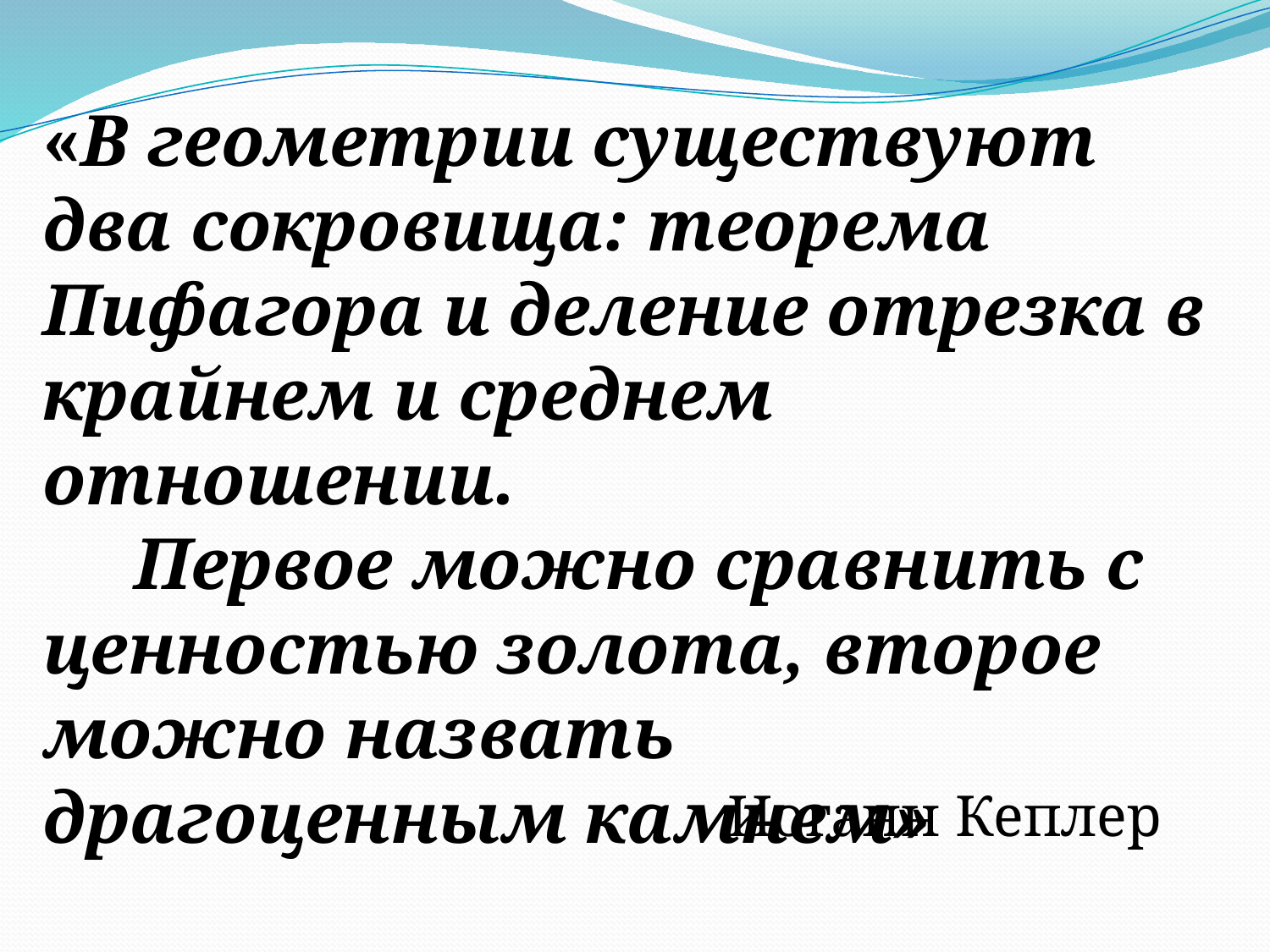

«В геометрии существуют два сокровища: теорема Пифагора и деление отрезка в крайнем и среднем отношении.
     Первое можно сравнить с ценностью золота, второе можно назвать драгоценным камнем»

Иоганн Кеплер